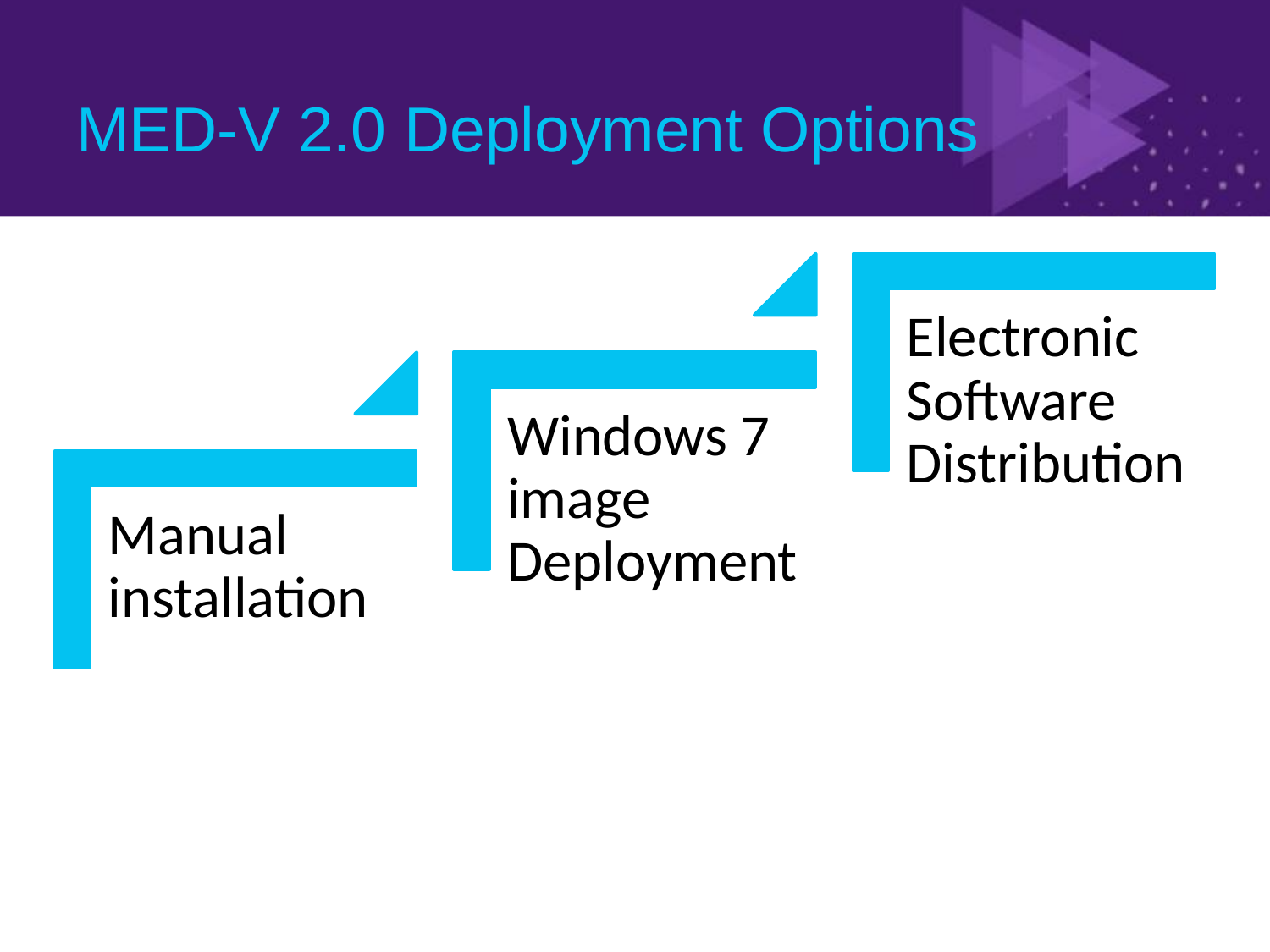

# MED-V 2.0 Deployment Options
Manual installation
Windows 7 image Deployment
Electronic Software Distribution